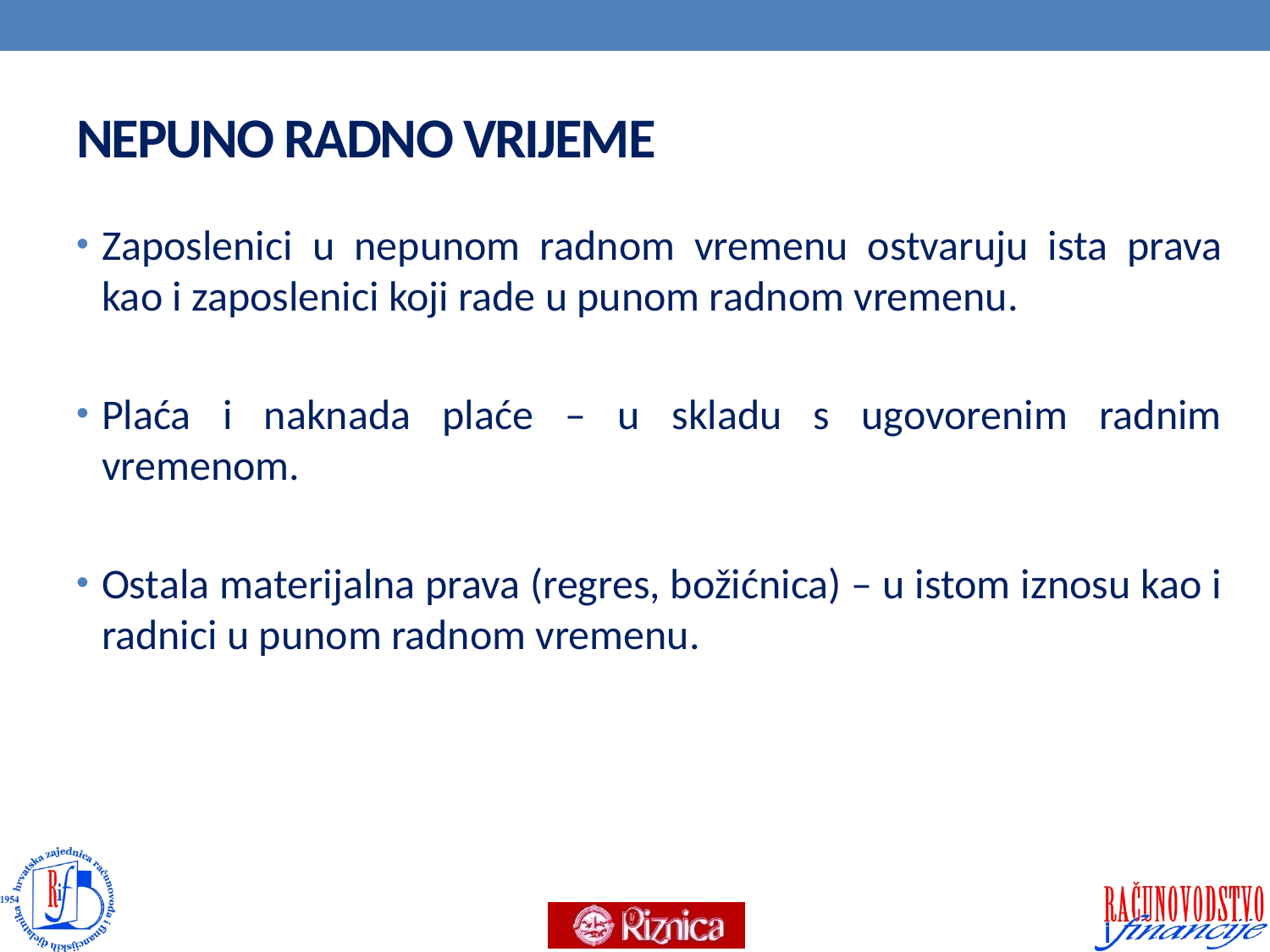

# NEPUNO RADNO VRIJEME
Zaposlenici u nepunom radnom vremenu ostvaruju ista prava kao i zaposlenici koji rade u punom radnom vremenu.

Plaća i naknada plaće – u skladu s ugovorenim radnim vremenom.

Ostala materijalna prava (regres, božićnica) – u istom iznosu kao i radnici u punom radnom vremenu.